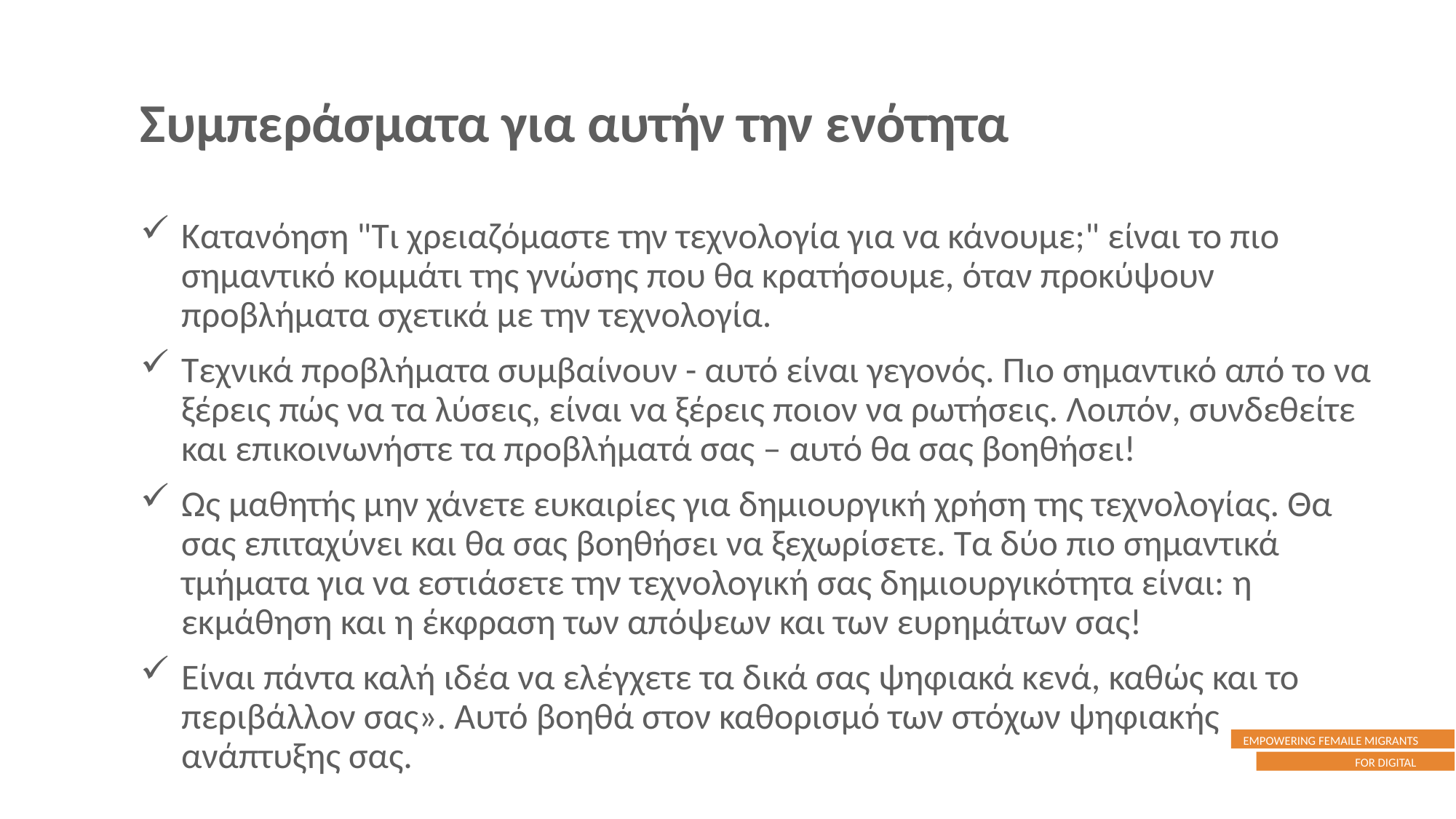

Συμπεράσματα για αυτήν την ενότητα
Κατανόηση "Τι χρειαζόμαστε την τεχνολογία για να κάνουμε;" είναι το πιο σημαντικό κομμάτι της γνώσης που θα κρατήσουμε, όταν προκύψουν προβλήματα σχετικά με την τεχνολογία.
Τεχνικά προβλήματα συμβαίνουν - αυτό είναι γεγονός. Πιο σημαντικό από το να ξέρεις πώς να τα λύσεις, είναι να ξέρεις ποιον να ρωτήσεις. Λοιπόν, συνδεθείτε και επικοινωνήστε τα προβλήματά σας – αυτό θα σας βοηθήσει!
Ως μαθητής μην χάνετε ευκαιρίες για δημιουργική χρήση της τεχνολογίας. Θα σας επιταχύνει και θα σας βοηθήσει να ξεχωρίσετε. Τα δύο πιο σημαντικά τμήματα για να εστιάσετε την τεχνολογική σας δημιουργικότητα είναι: η εκμάθηση και η έκφραση των απόψεων και των ευρημάτων σας!
Είναι πάντα καλή ιδέα να ελέγχετε τα δικά σας ψηφιακά κενά, καθώς και το περιβάλλον σας». Αυτό βοηθά στον καθορισμό των στόχων ψηφιακής ανάπτυξης σας.